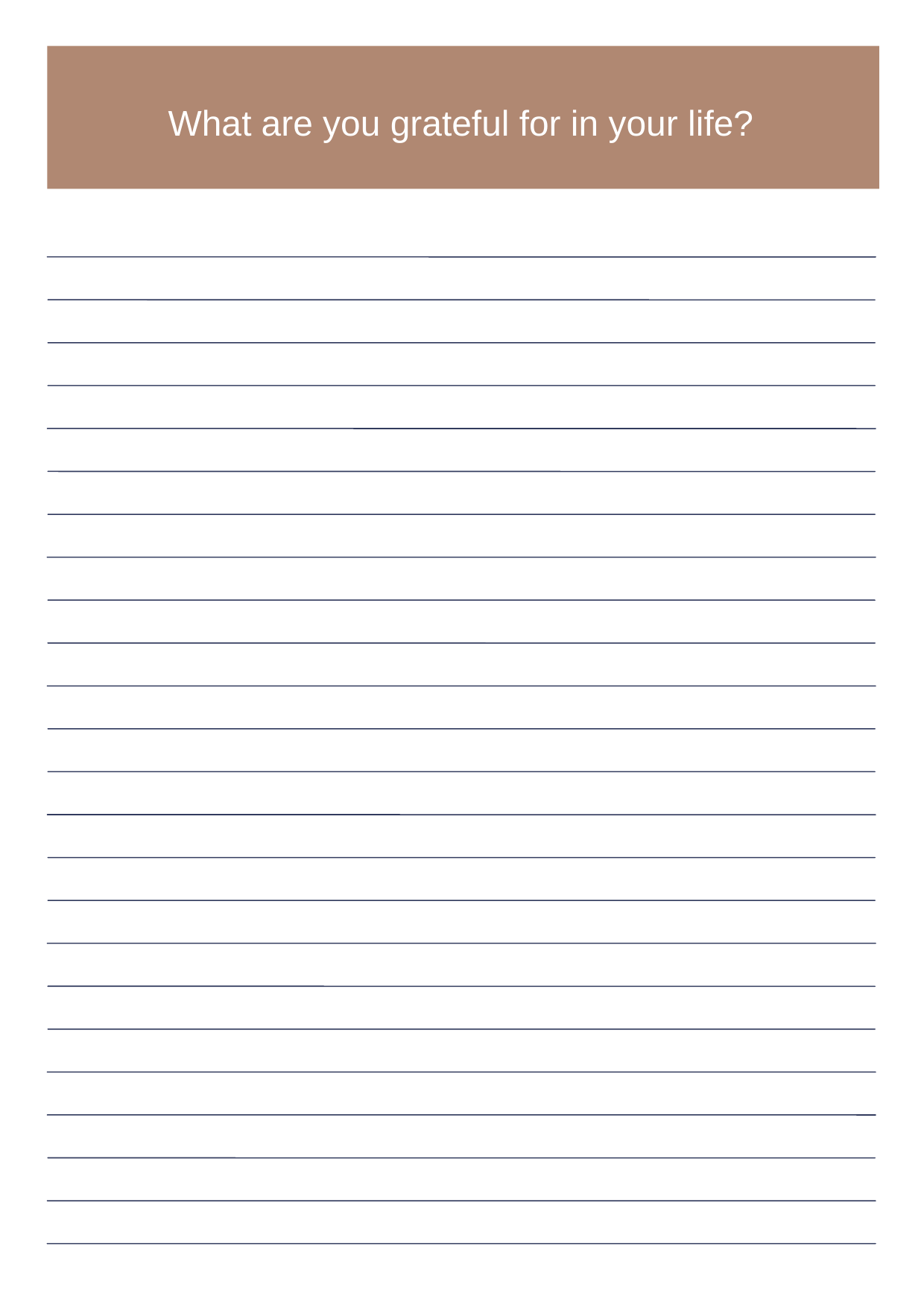

What are you grateful for in your life?